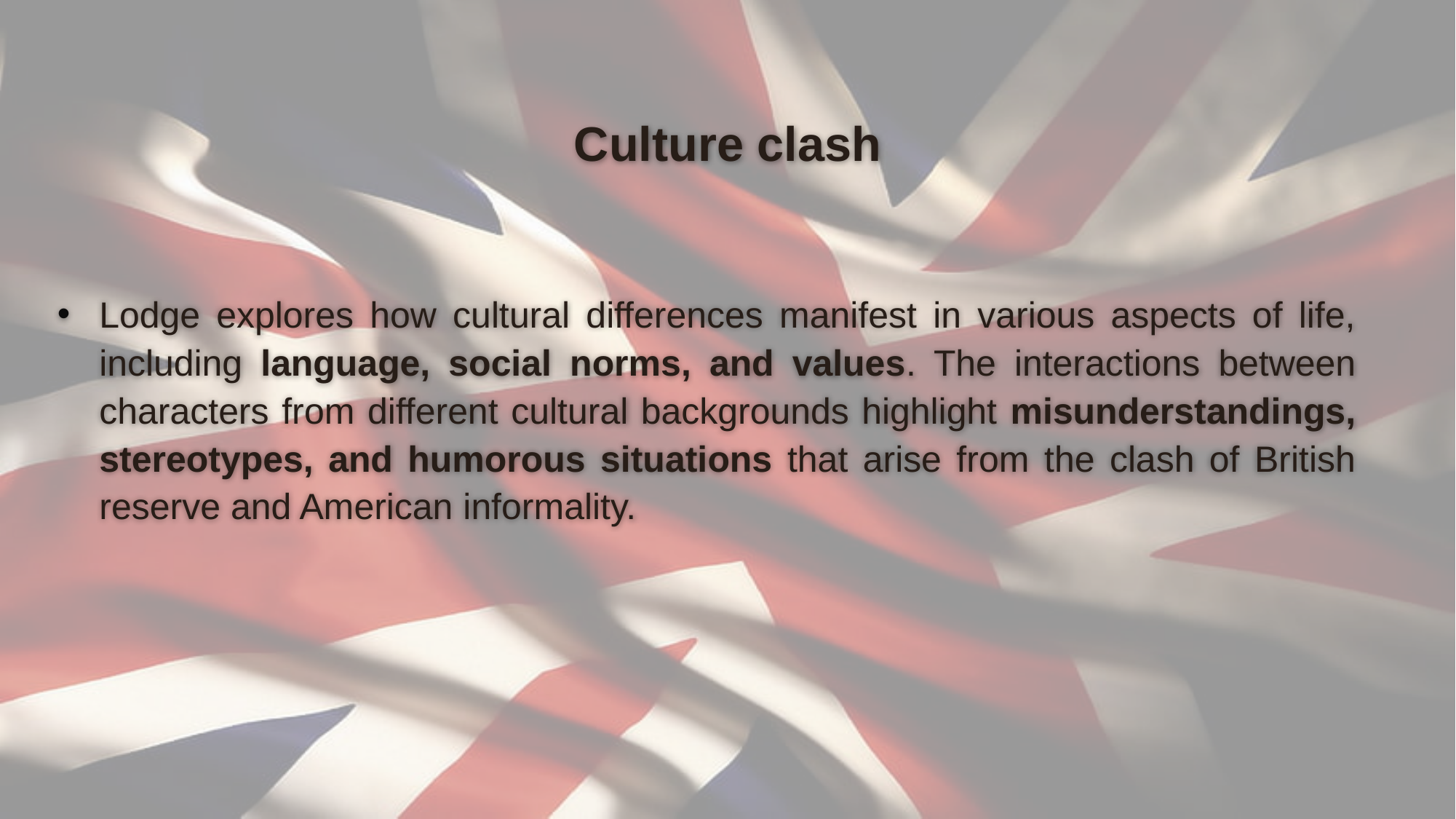

# Culture clash
Lodge explores how cultural differences manifest in various aspects of life, including language, social norms, and values. The interactions between characters from different cultural backgrounds highlight misunderstandings, stereotypes, and humorous situations that arise from the clash of British reserve and American informality.